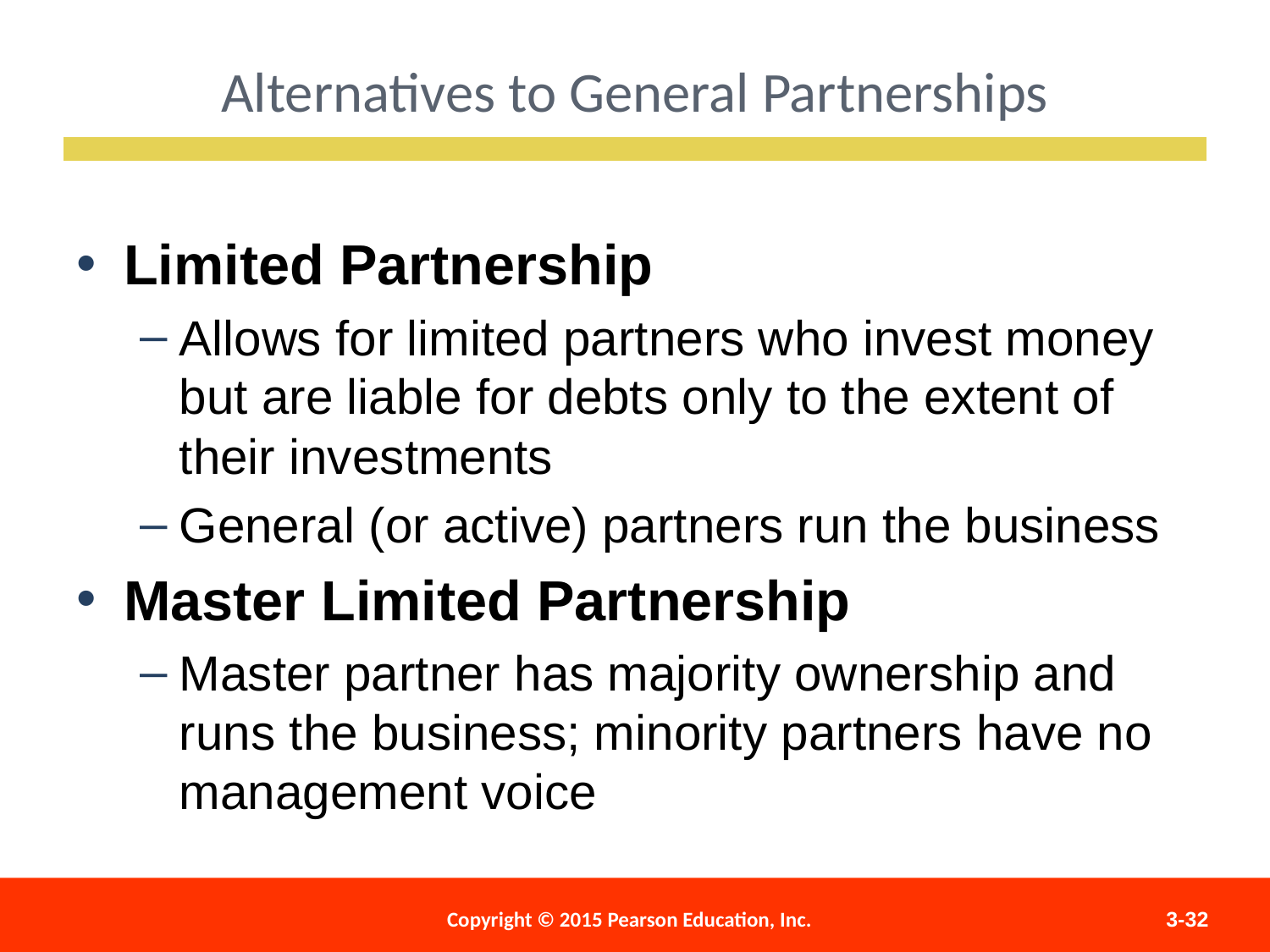

Alternatives to General Partnerships
Limited Partnership
Allows for limited partners who invest money but are liable for debts only to the extent of their investments
General (or active) partners run the business
Master Limited Partnership
Master partner has majority ownership and runs the business; minority partners have no management voice